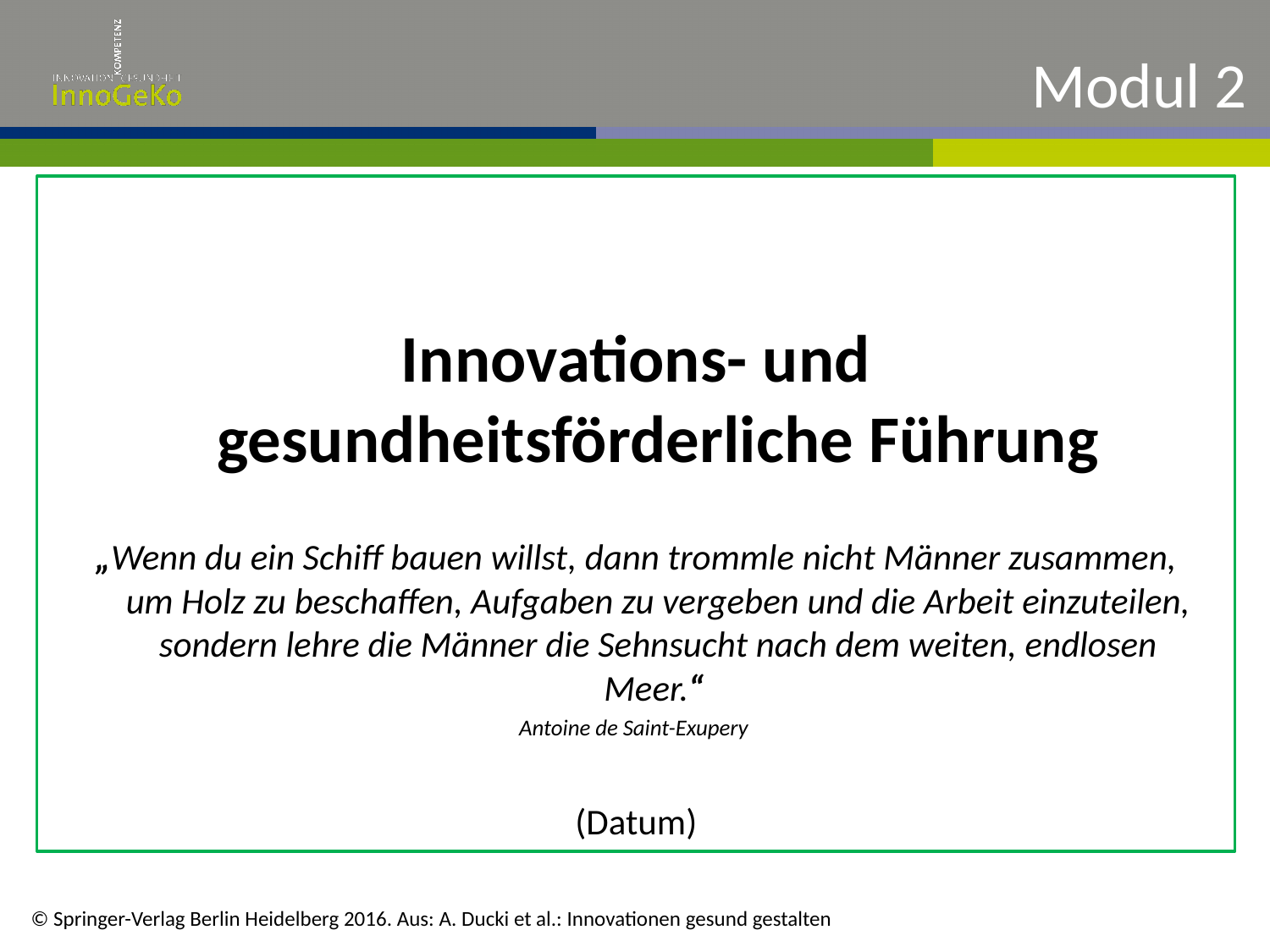

# Modul 2

Innovations- und gesundheitsförderliche Führung

„Wenn du ein Schiff bauen willst, dann trommle nicht Männer zusammen, um Holz zu beschaffen, Aufgaben zu vergeben und die Arbeit einzuteilen, sondern lehre die Männer die Sehnsucht nach dem weiten, endlosen Meer.“
Antoine de Saint-Exupery

(Datum)
© Springer-Verlag Berlin Heidelberg 2016. Aus: A. Ducki et al.: Innovationen gesund gestalten